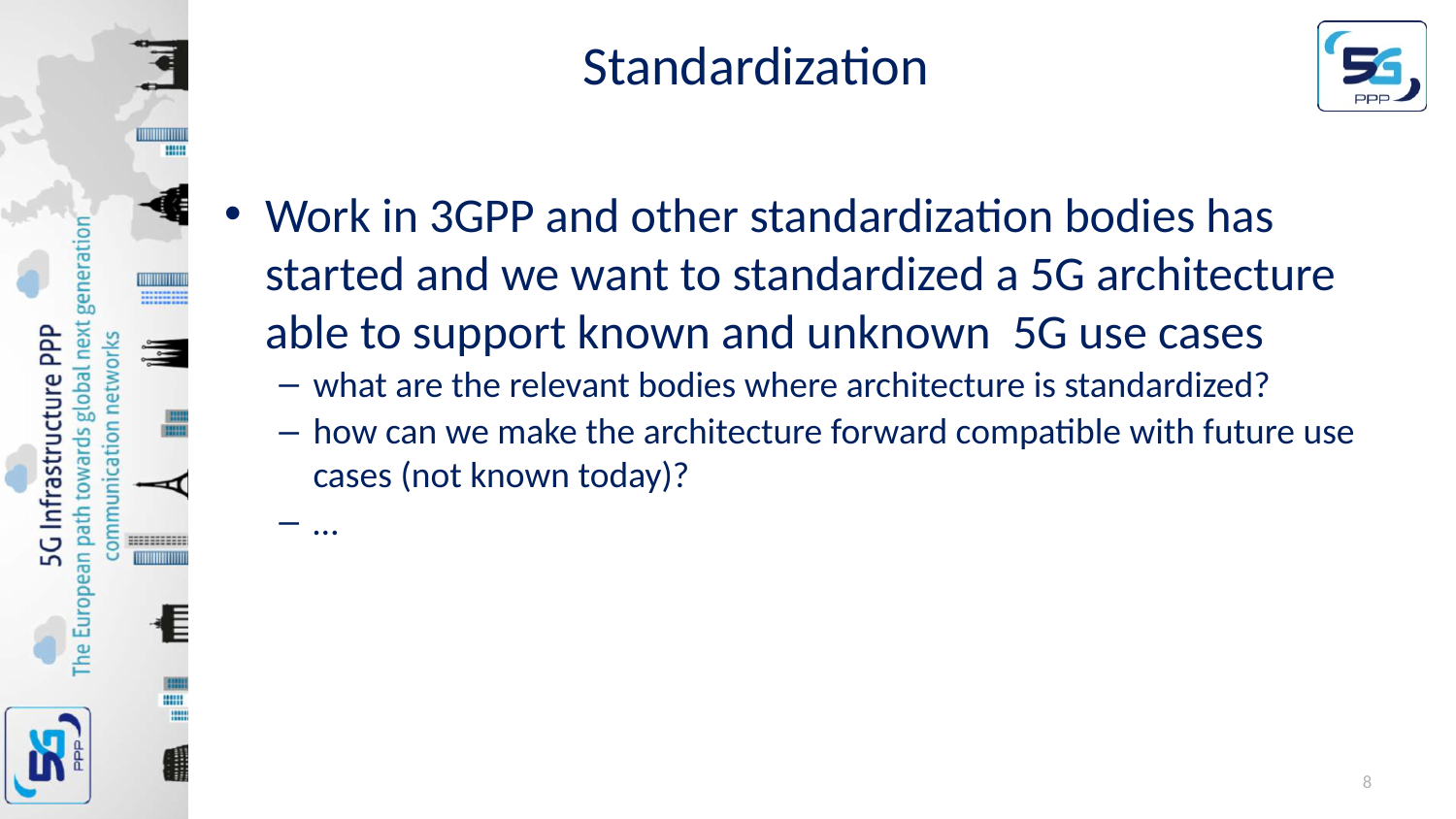

# Standardization
Work in 3GPP and other standardization bodies has started and we want to standardized a 5G architecture able to support known and unknown  5G use cases
what are the relevant bodies where architecture is standardized?
how can we make the architecture forward compatible with future use cases (not known today)?
…

8